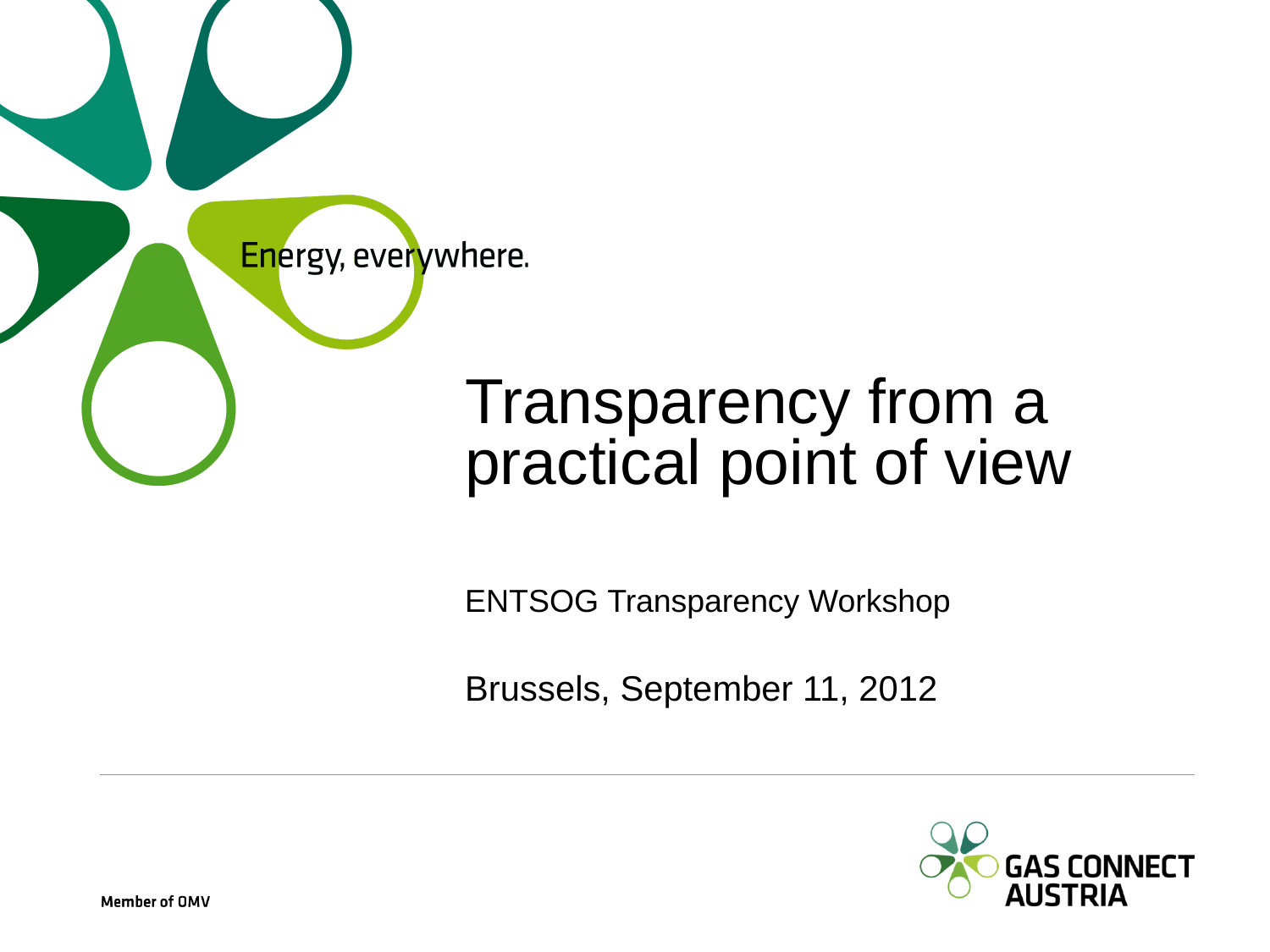

# Transparency from a practical point of view ENTSOG Transparency Workshop
Brussels, September 11, 2012